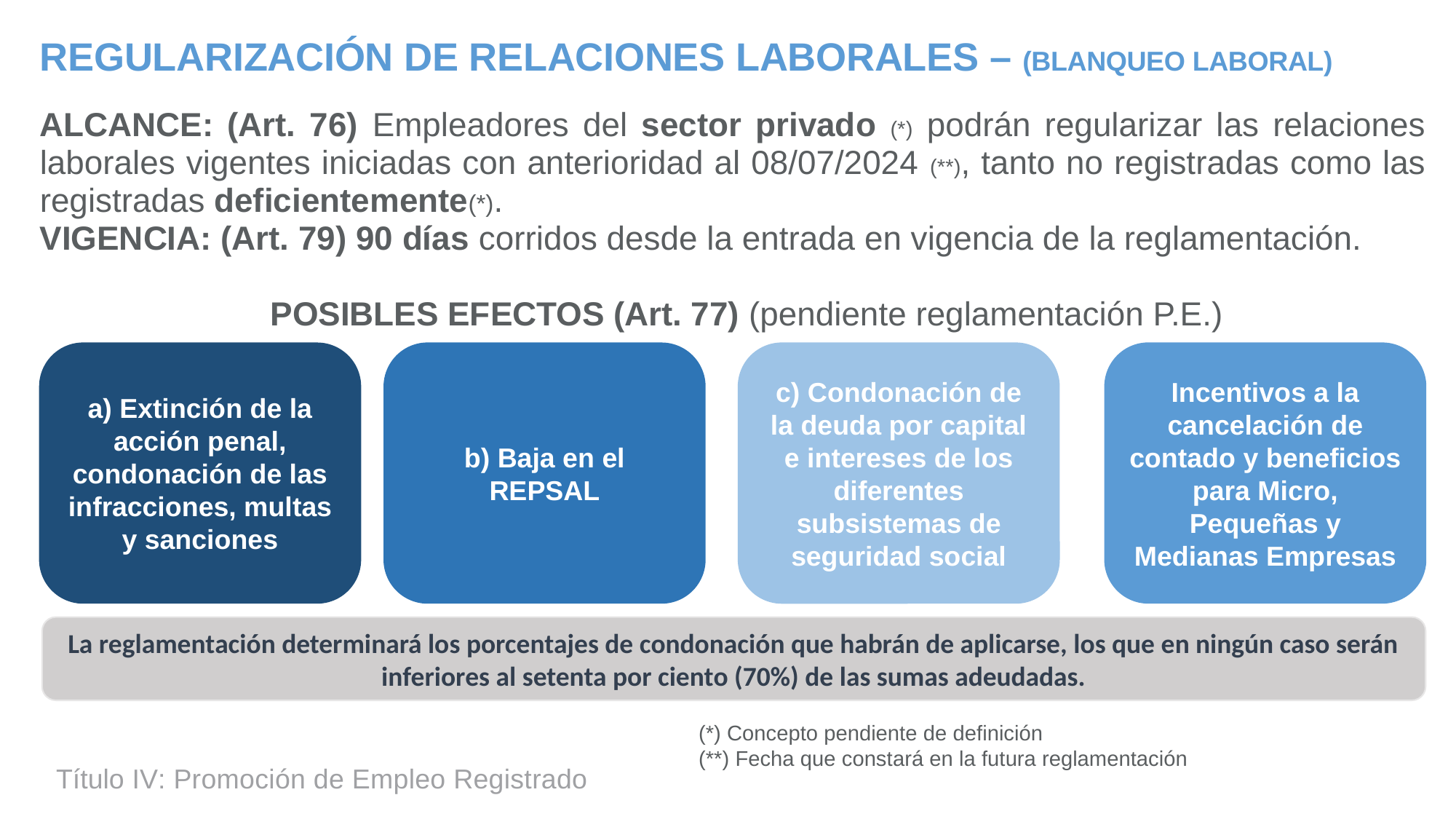

REGULARIZACIÓN DE RELACIONES LABORALES – (BLANQUEO LABORAL)
ALCANCE: (Art. 76) Empleadores del sector privado (*) podrán regularizar las relaciones laborales vigentes iniciadas con anterioridad al 08/07/2024 (**), tanto no registradas como las registradas deficientemente(*).
VIGENCIA: (Art. 79) 90 días corridos desde la entrada en vigencia de la reglamentación.

   POSIBLES EFECTOS (Art. 77) (pendiente reglamentación P.E.)

c) Condonación de la deuda por capital e intereses de los diferentes subsistemas de seguridad social
Incentivos a la cancelación de contado y beneficios para Micro, Pequeñas y Medianas Empresas
a) Extinción de la acción penal, condonación de las infracciones, multas y sanciones
b) Baja en el REPSAL
La reglamentación determinará los porcentajes de condonación que habrán de aplicarse, los que en ningún caso serán inferiores al setenta por ciento (70%) de las sumas adeudadas.
(*) Concepto pendiente de definición
(**) Fecha que constará en la futura reglamentación
Título IV: Promoción de Empleo Registrado